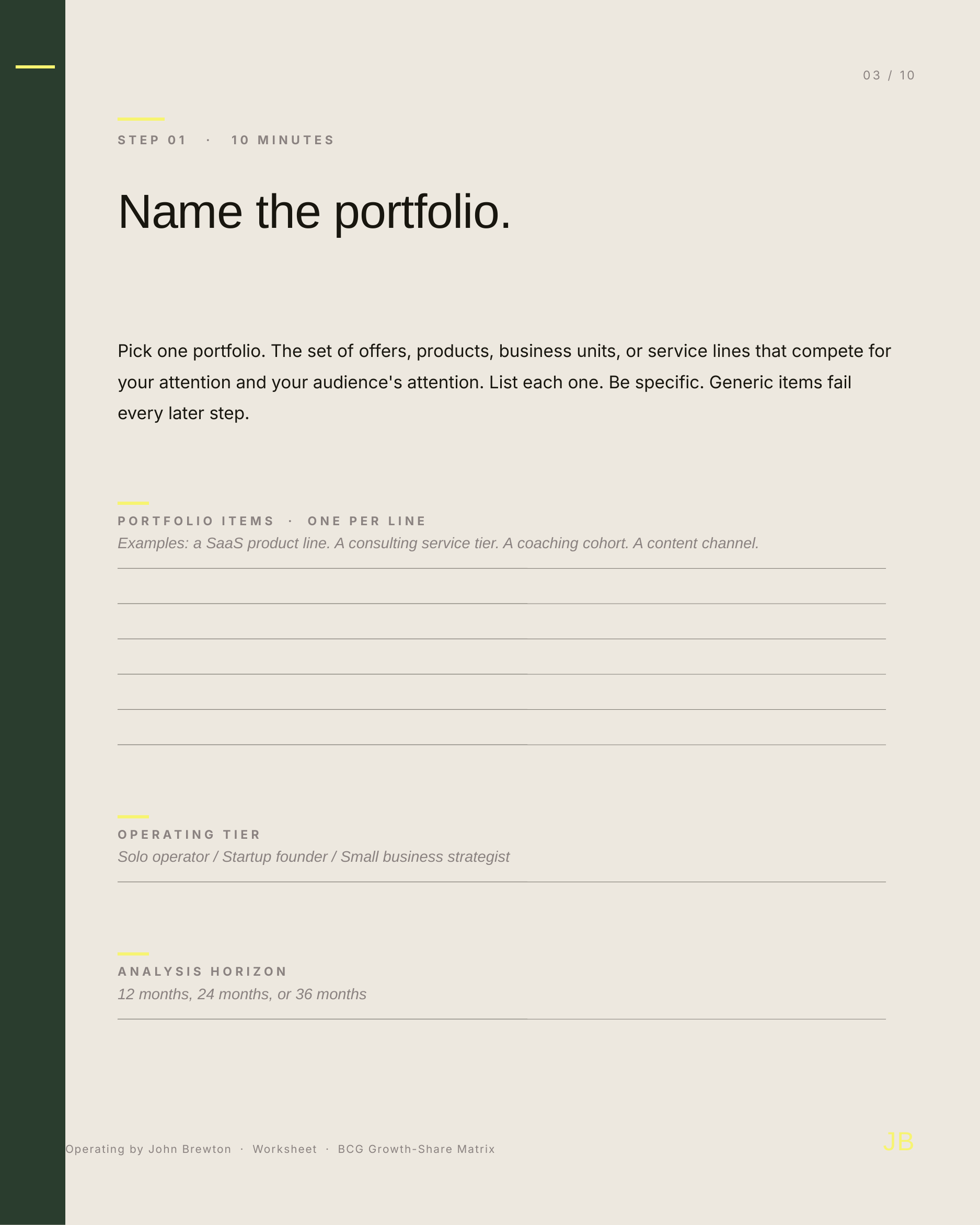

03 / 10

STEP 01   ·   10 MINUTES
Name the portfolio.
Pick one portfolio. The set of offers, products, business units, or service lines that compete for your attention and your audience's attention. List each one. Be specific. Generic items fail every later step.

PORTFOLIO ITEMS  ·  ONE PER LINE
Examples: a SaaS product line. A consulting service tier. A coaching cohort. A content channel.

OPERATING TIER
Solo operator / Startup founder / Small business strategist

ANALYSIS HORIZON
12 months, 24 months, or 36 months

JB
Operating by John Brewton  ·  Worksheet  ·  BCG Growth-Share Matrix